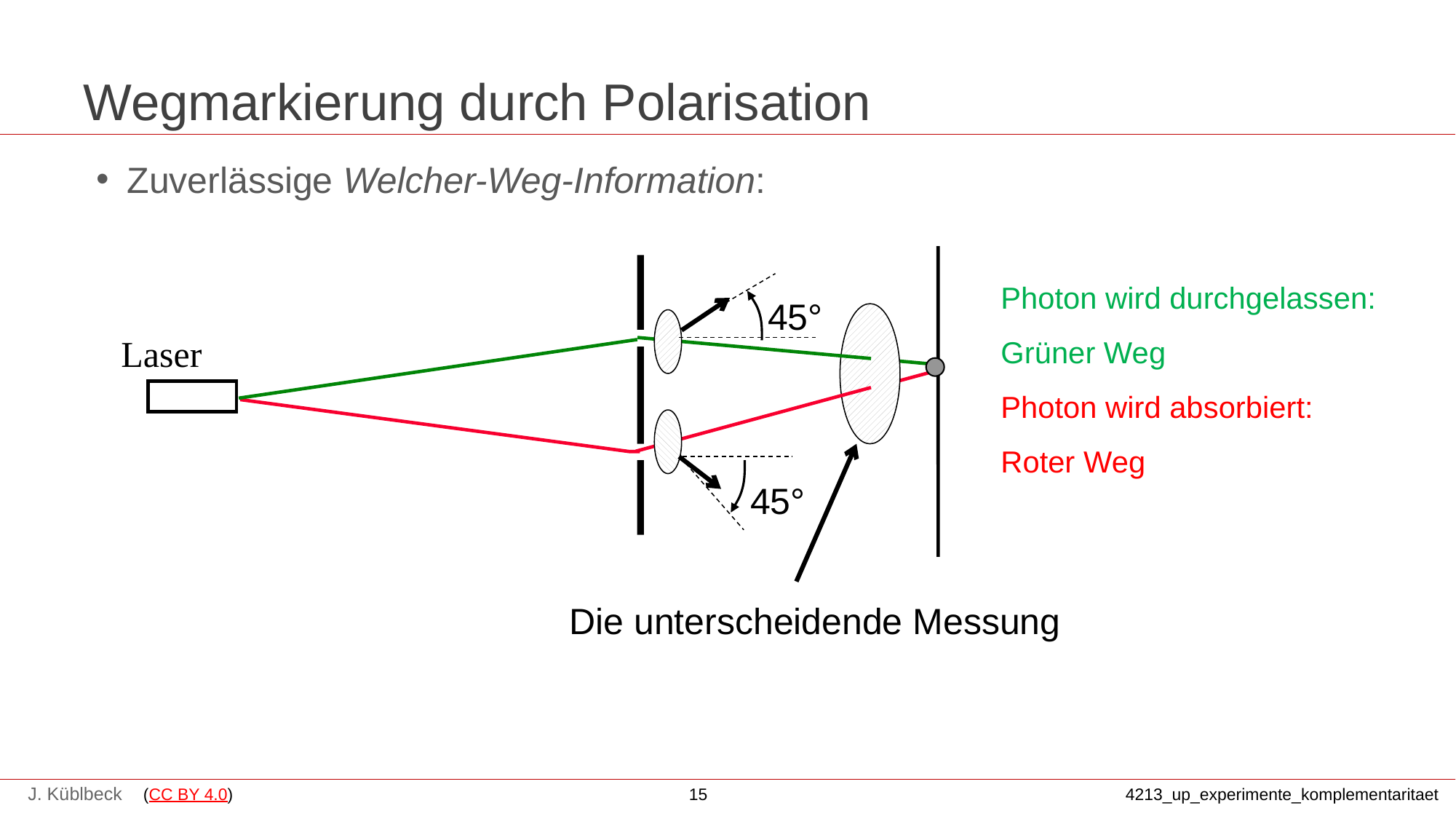

# Wegmarkierung durch Polarisation
Zuverlässige Welcher-Weg-Information:

Laser

Photon wird durchgelassen: Grüner Weg
Photon wird absorbiert: Roter Weg
45°

45°

Die unterscheidende Messung